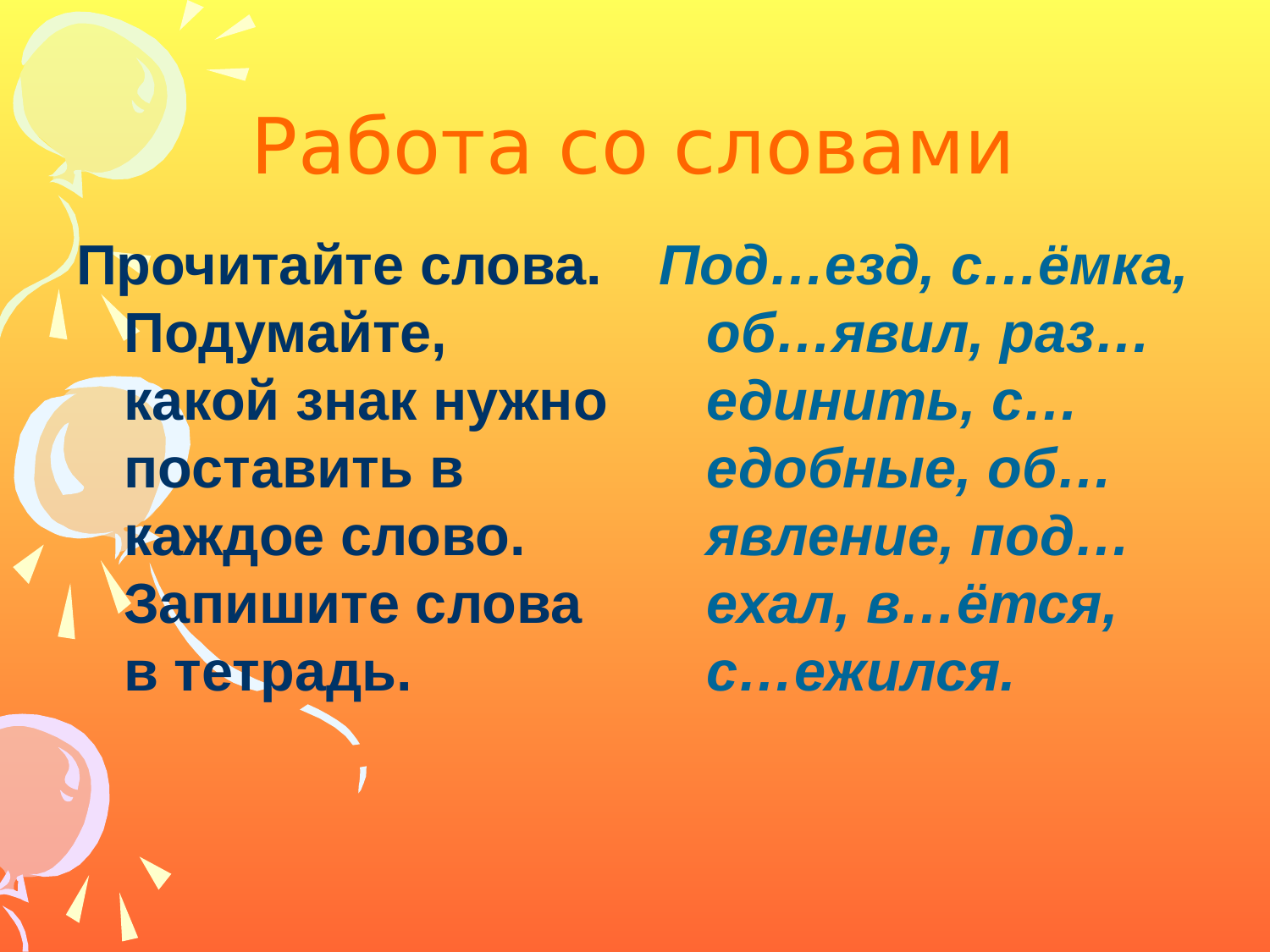

# Работа со словами
Прочитайте слова. Подумайте, какой знак нужно поставить в каждое слово. Запишите слова в тетрадь.
Под…езд, с…ёмка, об…явил, раз…единить, с…едобные, об…явление, под…ехал, в…ётся, с…ежился.